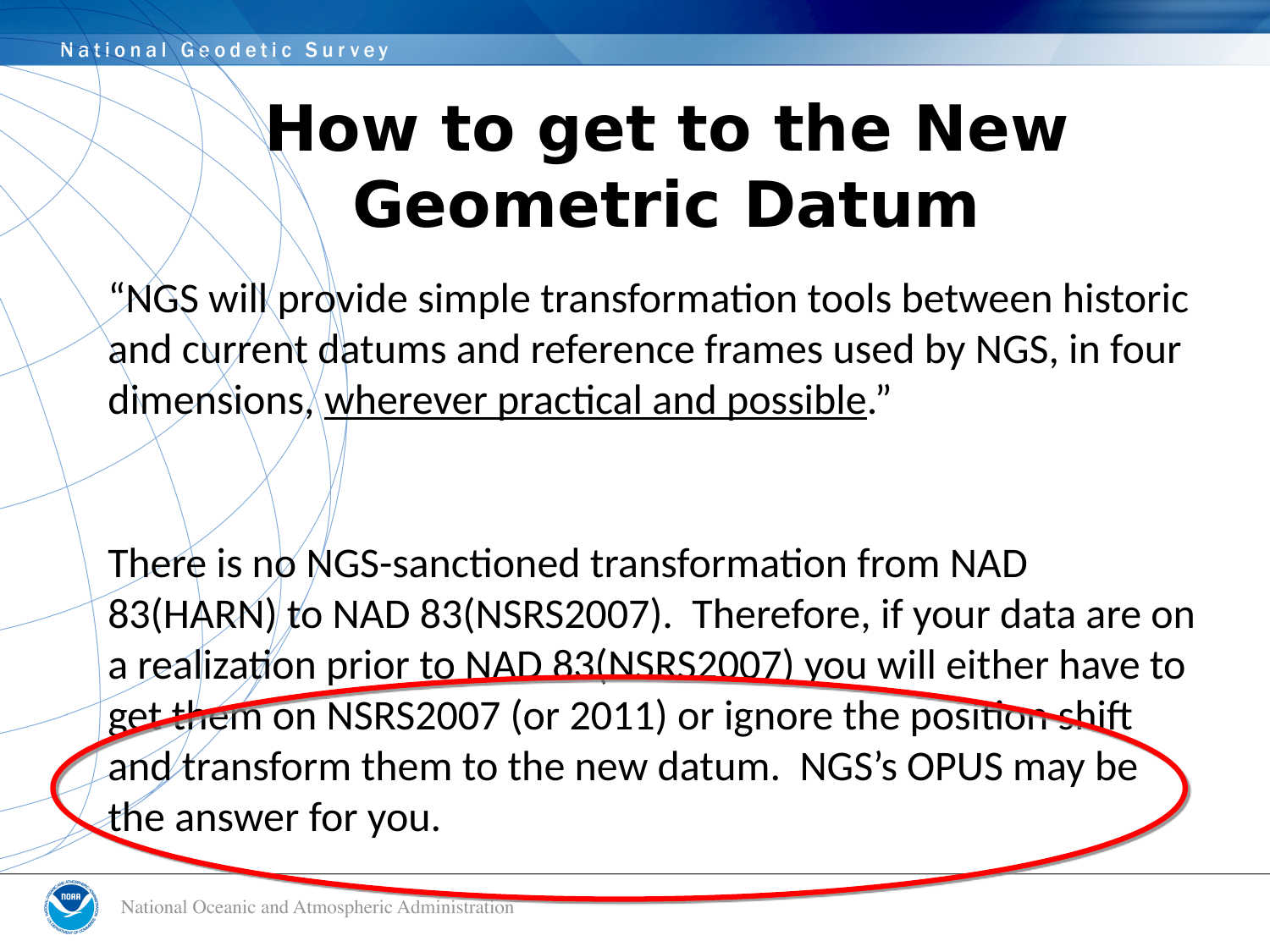

# How to get to the New Geometric Datum
“NGS will provide simple transformation tools between historic and current datums and reference frames used by NGS, in four dimensions, wherever practical and possible.”
There is no NGS-sanctioned transformation from NAD 83(HARN) to NAD 83(NSRS2007).  Therefore, if your data are on a realization prior to NAD 83(NSRS2007) you will either have to get them on NSRS2007 (or 2011) or ignore the position shift and transform them to the new datum.  NGS’s OPUS may be the answer for you.